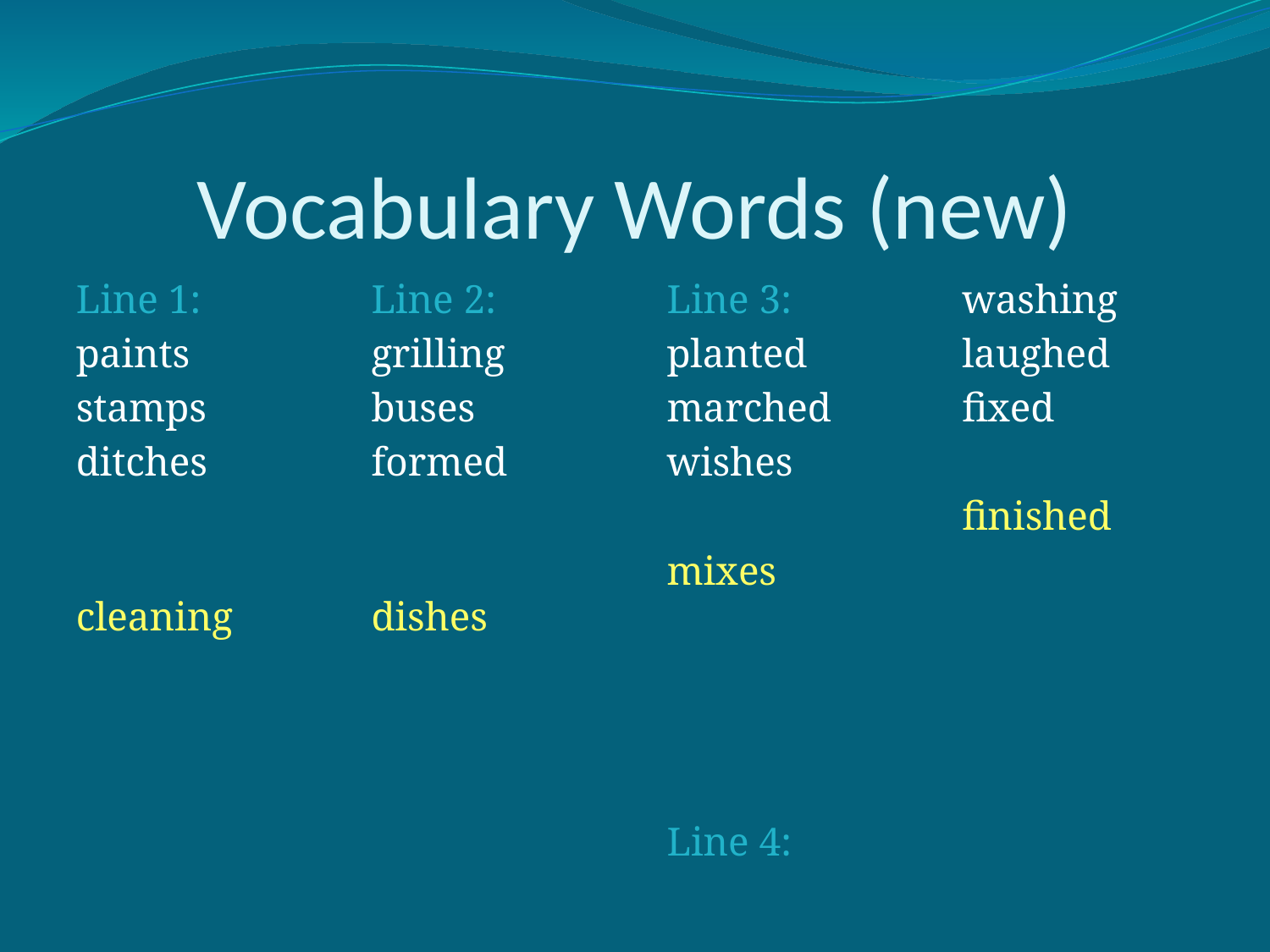

# Vocabulary Words (new)
Line 1:
paints
stamps
ditches

cleaning

Line 2:
grilling
buses
formed

dishes

Line 3:
planted
marched
wishes

mixes

Line 4:
washing
laughed
fixed

finished